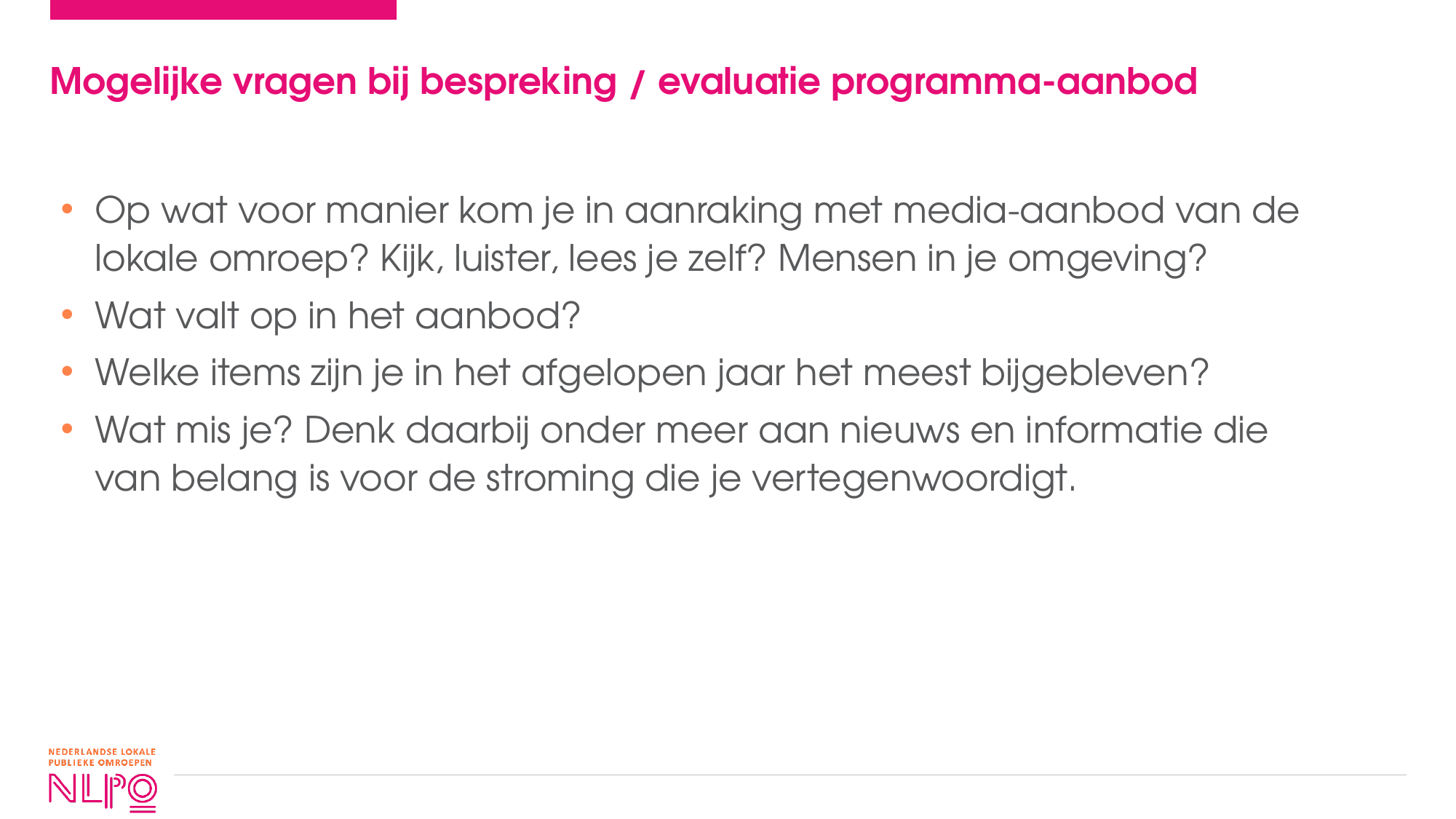

# Mogelijke vragen bij bespreking / evaluatie programma-aanbod

Op wat voor manier kom je in aanraking met media-aanbod van de lokale omroep? Kijk, luister, lees je zelf? Mensen in je omgeving?
Wat valt op in het aanbod?
Welke items zijn je in het afgelopen jaar het meest bijgebleven?
Wat mis je? Denk daarbij onder meer aan nieuws en informatie die van belang is voor de stroming die je vertegenwoordigt.